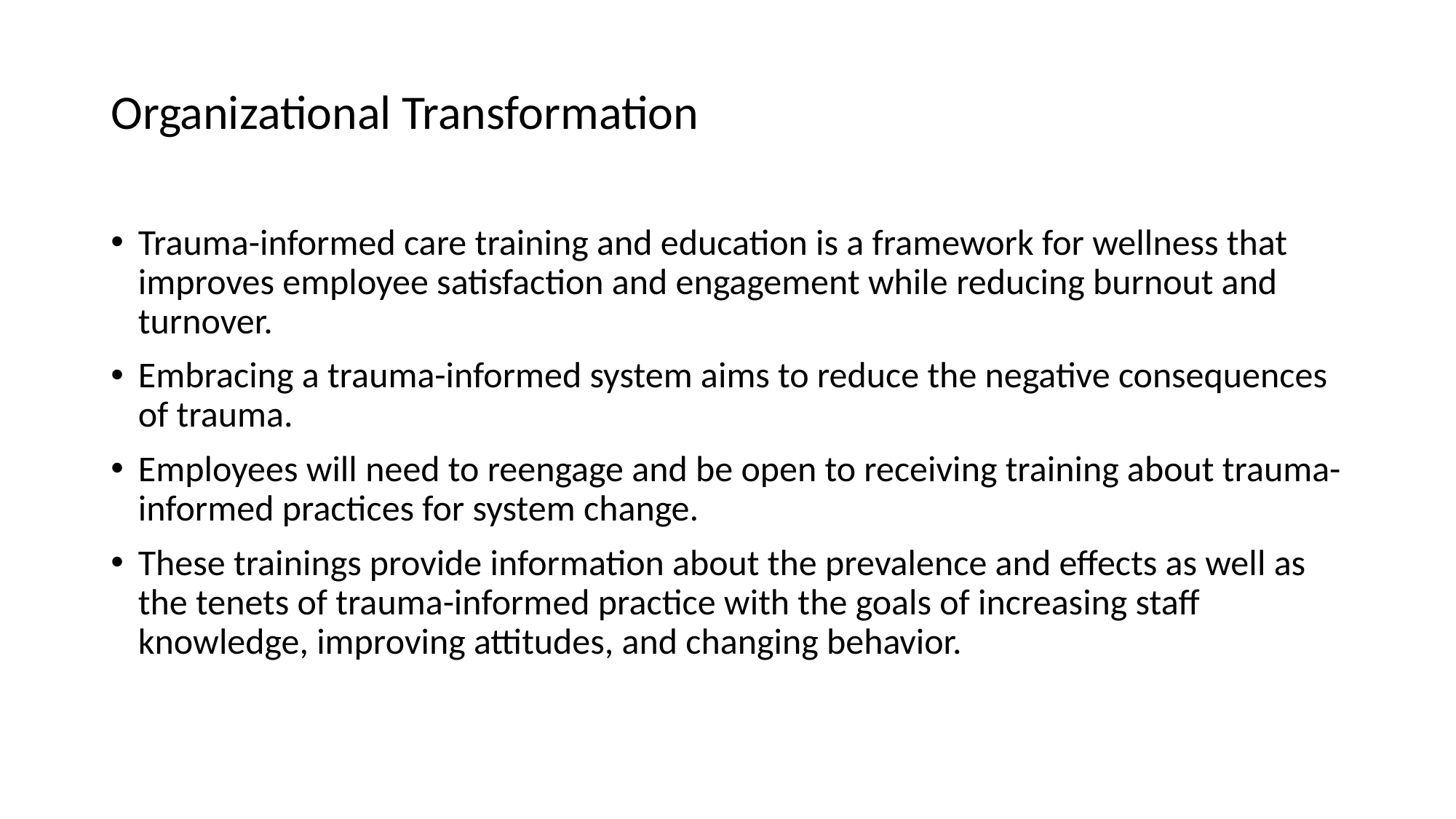

# Organizational Transformation
Trauma-informed care training and education is a framework for wellness that improves employee satisfaction and engagement while reducing burnout and turnover.
Embracing a trauma-informed system aims to reduce the negative consequences of trauma.
Employees will need to reengage and be open to receiving training about trauma-informed practices for system change.
These trainings provide information about the prevalence and effects as well as the tenets of trauma-informed practice with the goals of increasing staff knowledge, improving attitudes, and changing behavior.